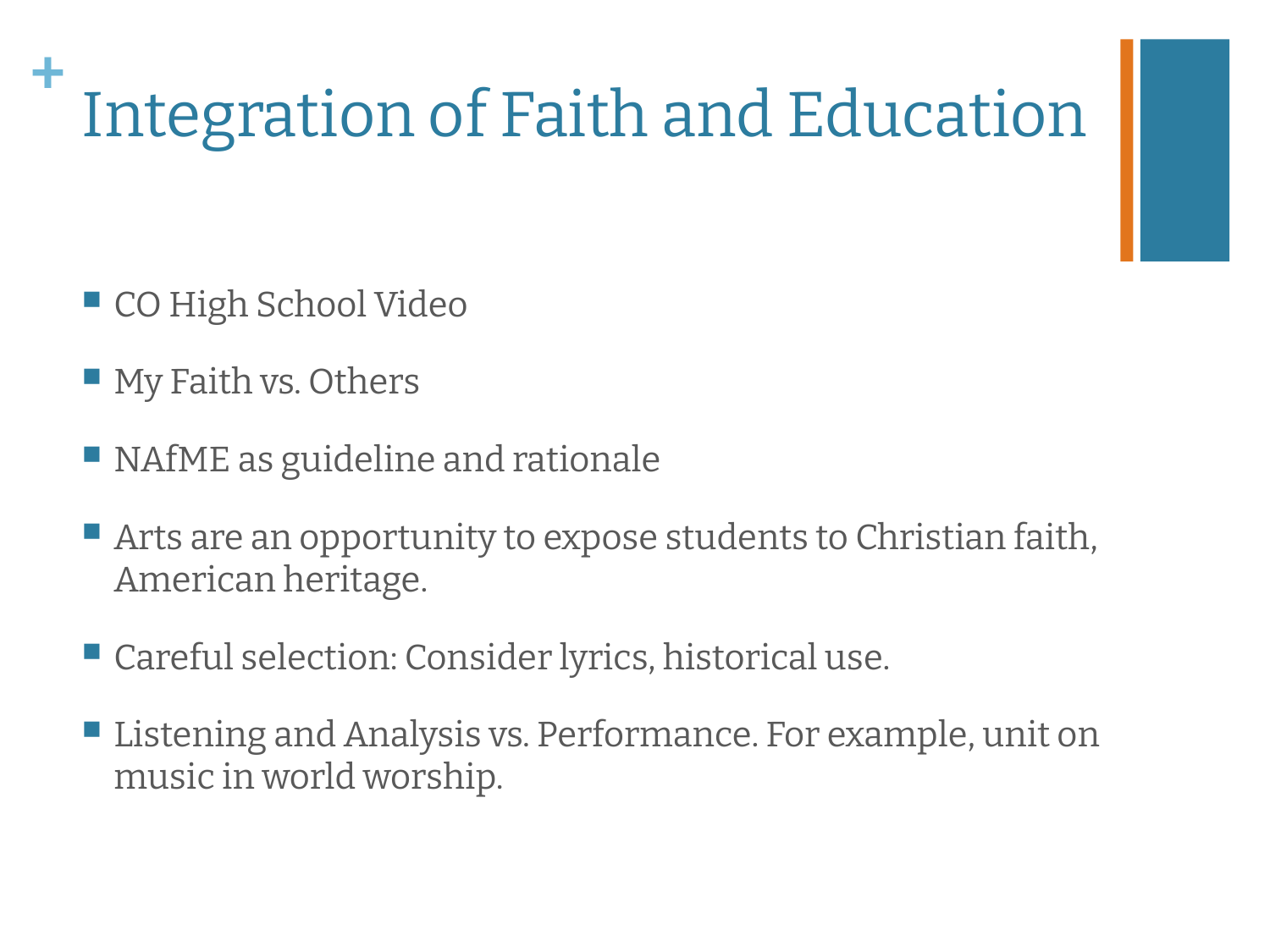

# Integration of Faith and Education
CO High School Video
My Faith vs. Others
NAfME as guideline and rationale
Arts are an opportunity to expose students to Christian faith, American heritage.
Careful selection: Consider lyrics, historical use.
Listening and Analysis vs. Performance. For example, unit on music in world worship.